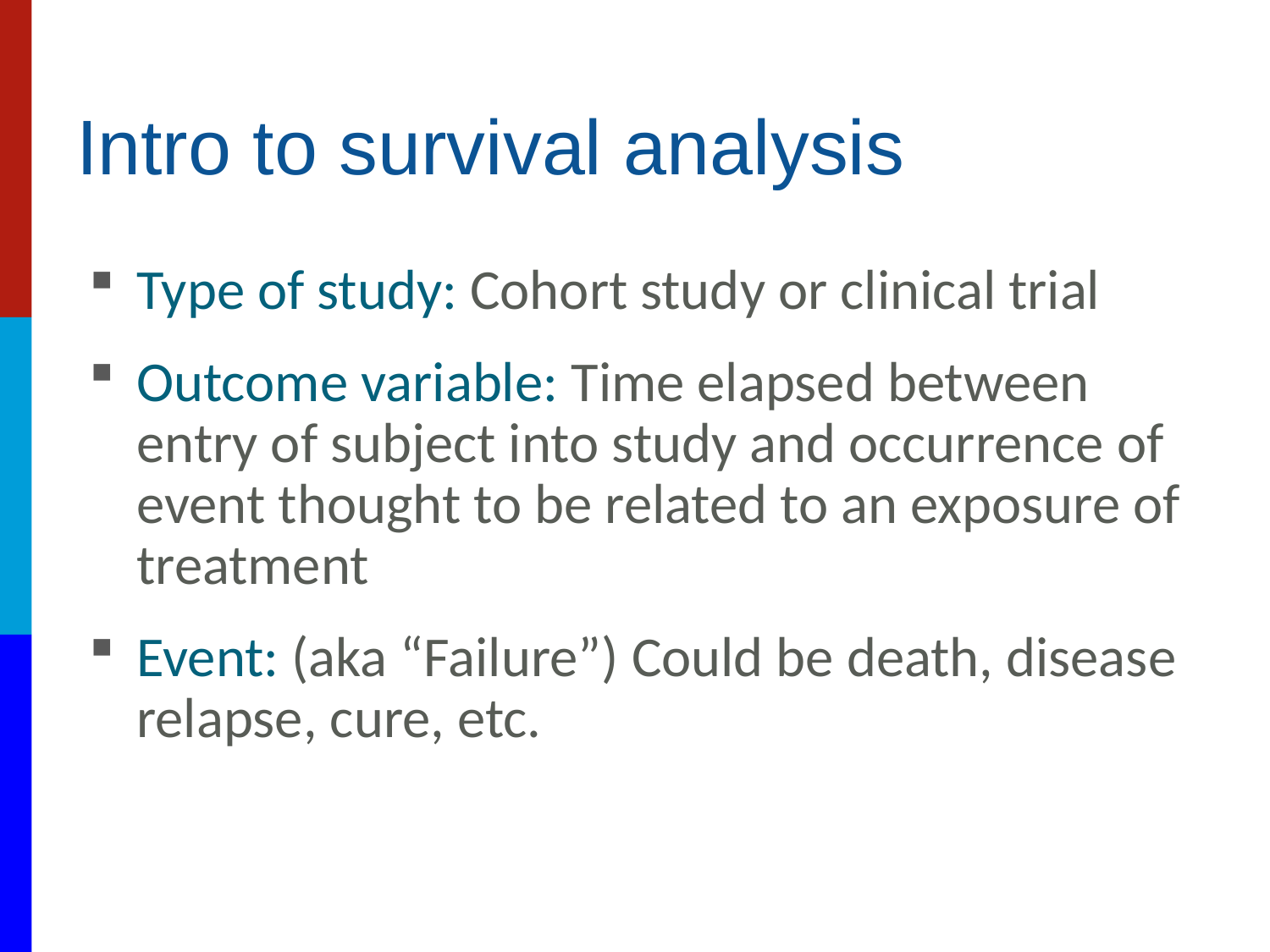

# Intro to survival analysis
Type of study: Cohort study or clinical trial
Outcome variable: Time elapsed between entry of subject into study and occurrence of event thought to be related to an exposure of treatment
Event: (aka “Failure”) Could be death, disease relapse, cure, etc.